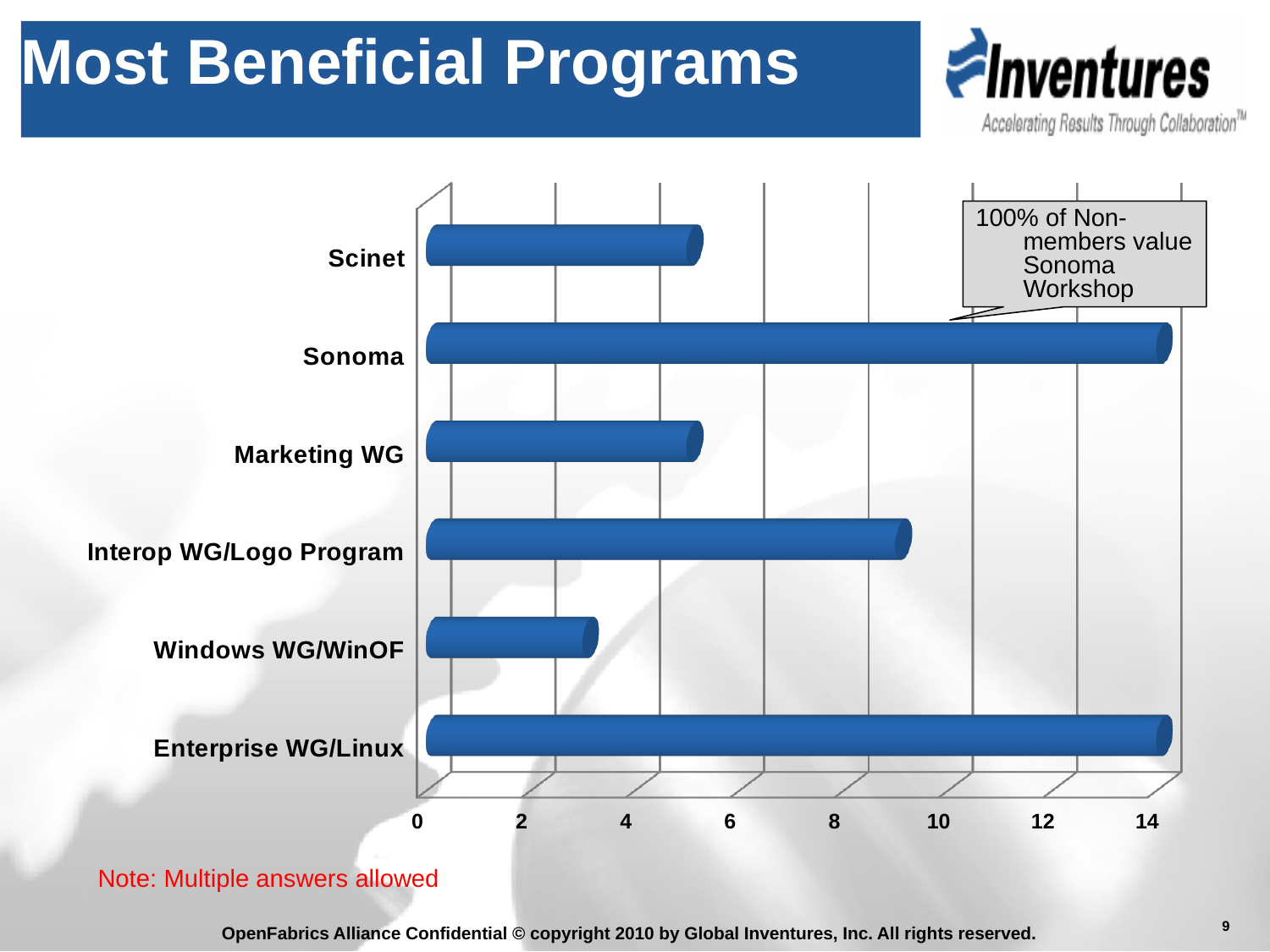

# Most Beneficial Programs

[unsupported chart]

100% of Non-members value Sonoma Workshop
Note: Multiple answers allowed